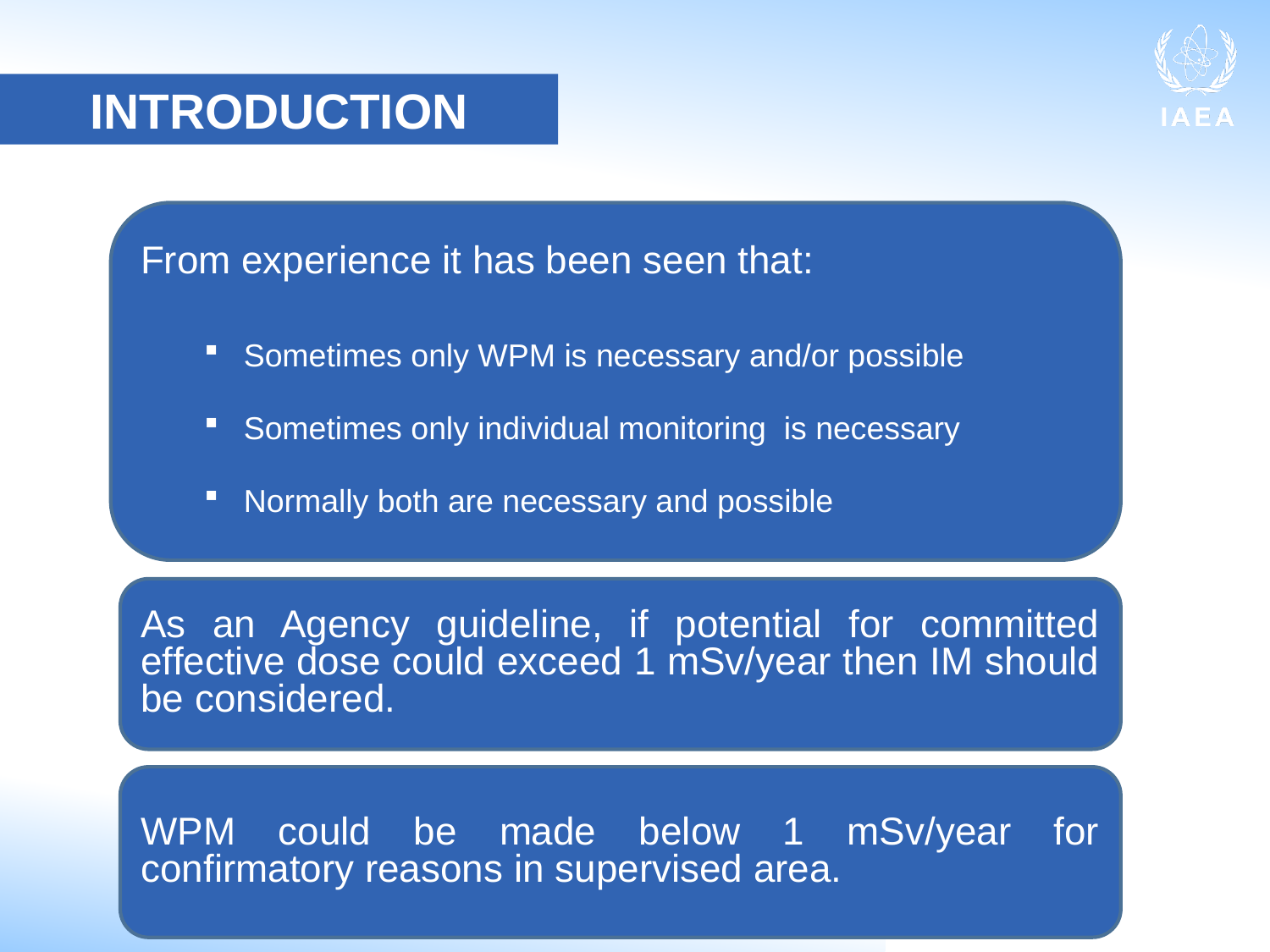

INTRODUCTION
From experience it has been seen that:

Sometimes only WPM is necessary and/or possible
Sometimes only individual monitoring  is necessary
Normally both are necessary and possible
As an Agency guideline, if potential for committed effective dose could exceed 1 mSv/year then IM should be considered.
WPM could be made below 1 mSv/year for confirmatory reasons in supervised area.